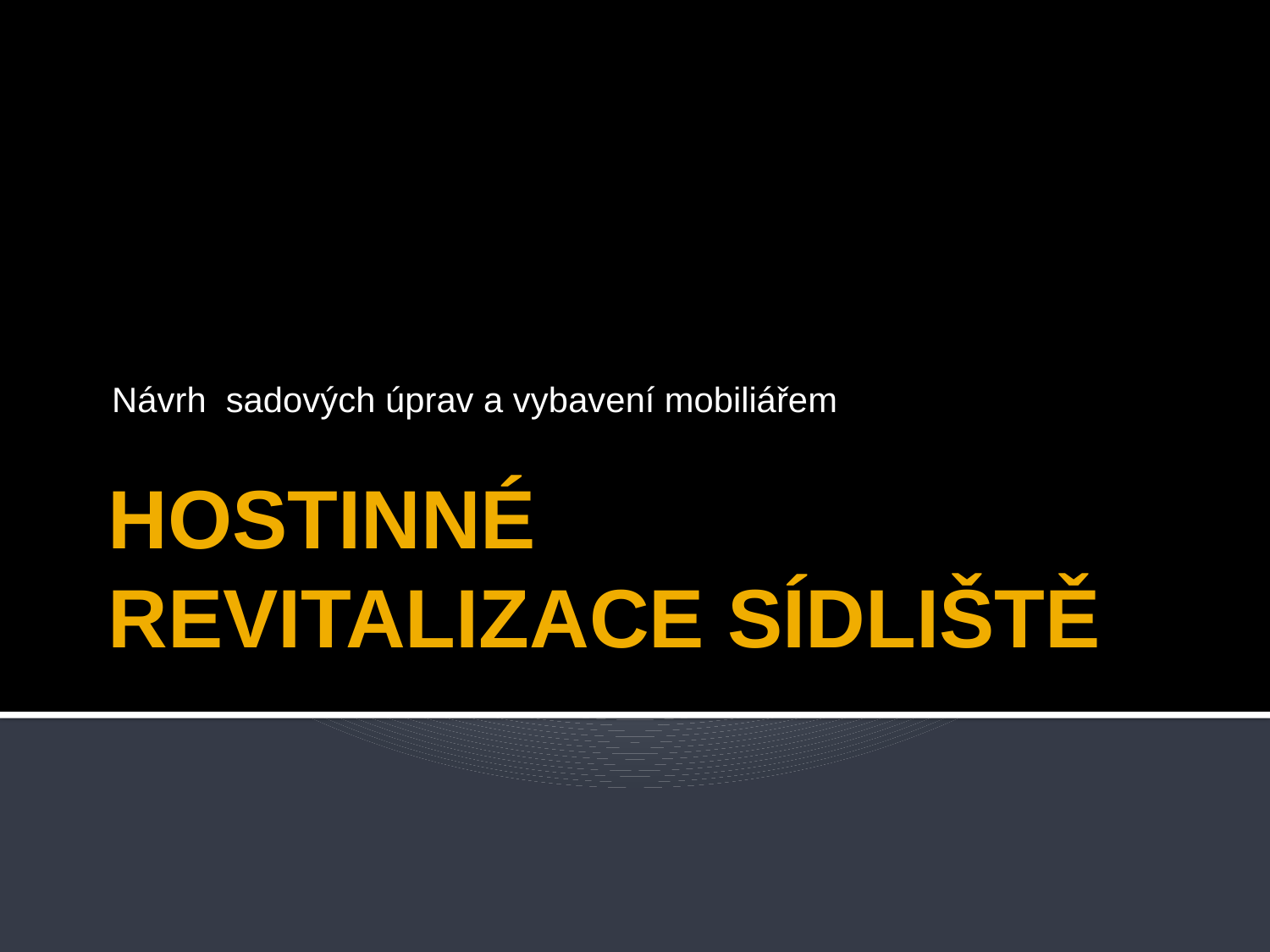

Návrh  sadových úprav a vybavení mobiliářem

# HOSTINNÉ REVITALIZACE SÍDLIŠTĚ